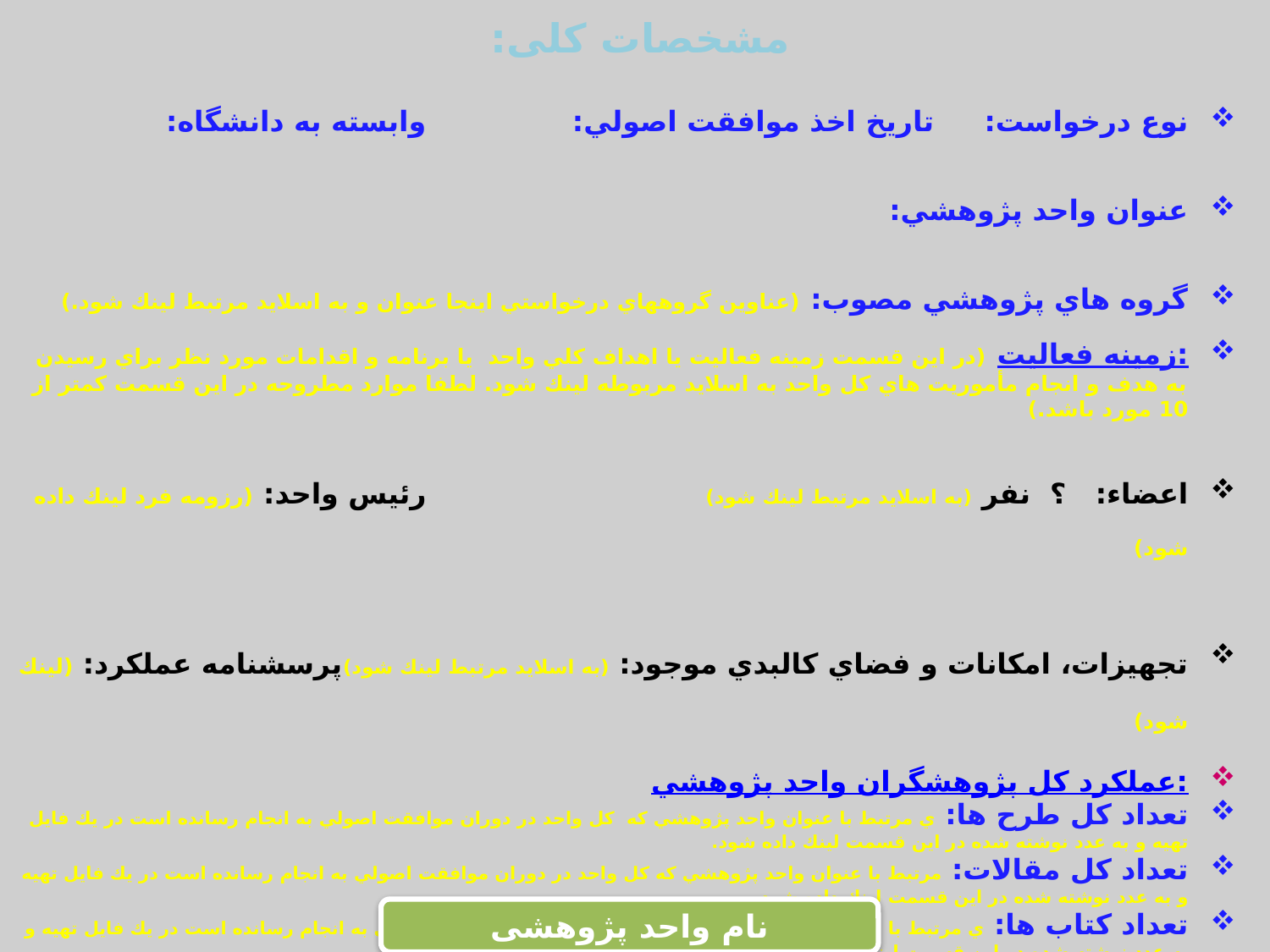

# مشخصات کلی:
نوع درخواست:		تاريخ اخذ موافقت اصولي: 			وابسته به دانشگاه:
عنوان واحد پژوهشي:
گروه هاي پژوهشي مصوب: (عناوين گروههاي درخواستي اينجا عنوان و به اسلايد مرتبط لينك شود.)
زمينه فعاليت: (در اين قسمت زمينه فعاليت يا اهداف كلي واحد  يا برنامه و اقدامات مورد نظر براي رسيدن به هدف و انجام مأموريت هاي كل واحد به اسلايد مربوطه لينك شود. لطفا موارد مطروحه در اين قسمت كمتر از 10 مورد باشد.)
اعضاء:   ؟  نفر (به اسلايد مرتبط لينك شود)				رئيس واحد: (رزومه فرد لينك داده شود)
تجهيزات، امكانات و فضاي كالبدي موجود: (به اسلايد مرتبط لينك شود)	پرسشنامه عملكرد: (لينك شود)

عملكرد كل پژوهشگران واحد پژوهشي:
تعداد كل طرح ها: ي مرتبط با عنوان واحد پژوهشي كه  كل واحد در دوران موافقت اصولي به انجام رسانده است در يك فايل تهيه و به عدد نوشته شده در اين قسمت لينك داده شود.
تعداد كل مقالات: مرتبط با عنوان واحد پژوهشي كه كل واحد در دوران موافقت اصولي به انجام رسانده است در يك فايل تهيه و به عدد نوشته شده در اين قسمت لينك داده شود.
تعداد كتاب ها: ي مرتبط با عنوان واحد پژوهشي كه كل واحد در دوران موافقت اصولي به انجام رسانده است در يك فايل تهيه و به عدد نوشته شده در اين قسمت لينك داده شود.
تعداد ثبت اختراع: هاي مرتبط با عنوان واحد پژوهشي كه كل واحد در دوران موافقت اصولي به انجام رسانده است در يك فايل تهيه و به عدد نوشته شده در اين قسمت لينك داده شود.

نشاني:
نام واحد پژوهشی